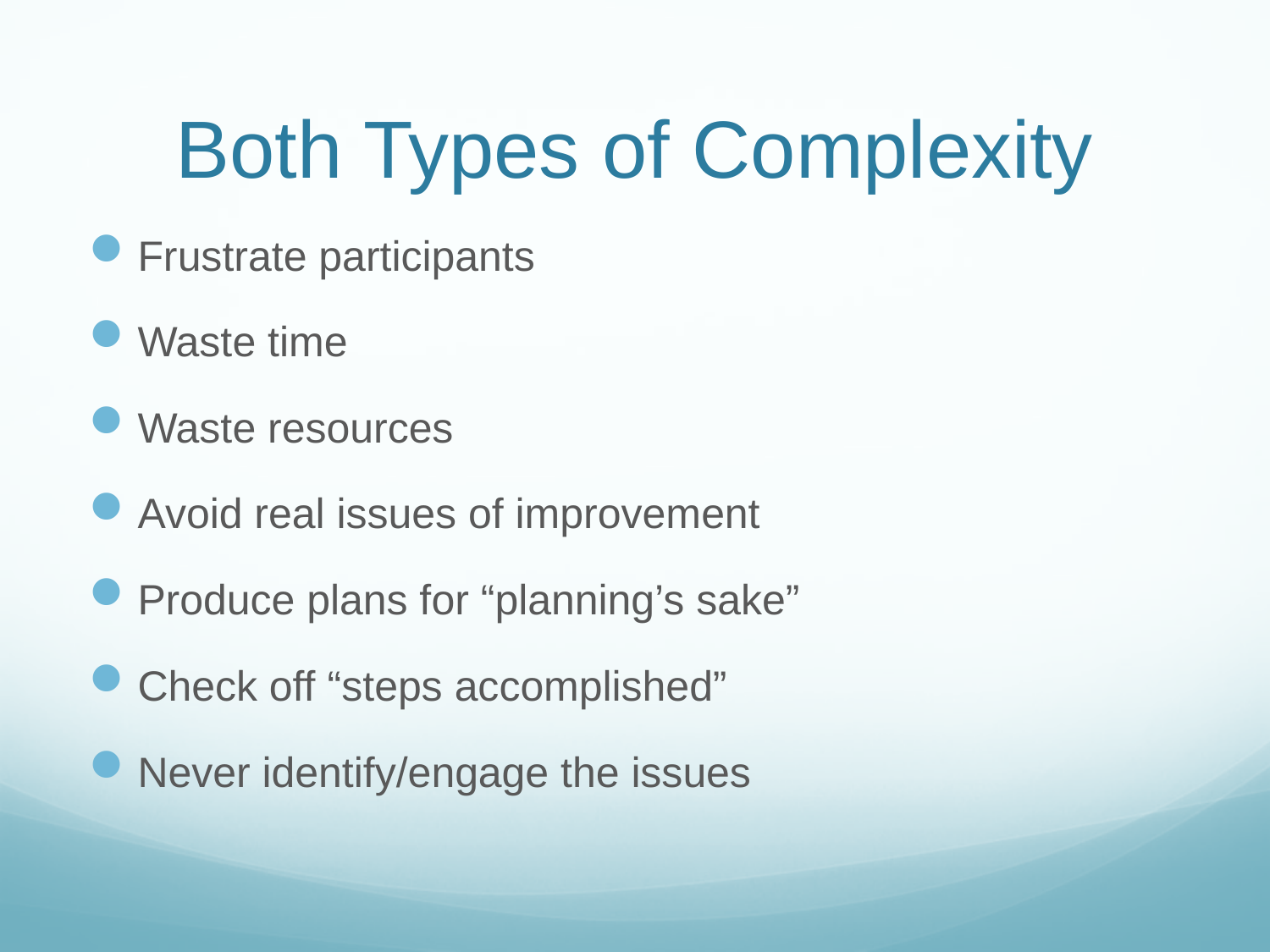

# Both Types of Complexity
Frustrate participants
Waste time
Waste resources
Avoid real issues of improvement
Produce plans for “planning’s sake”
Check off “steps accomplished”
Never identify/engage the issues